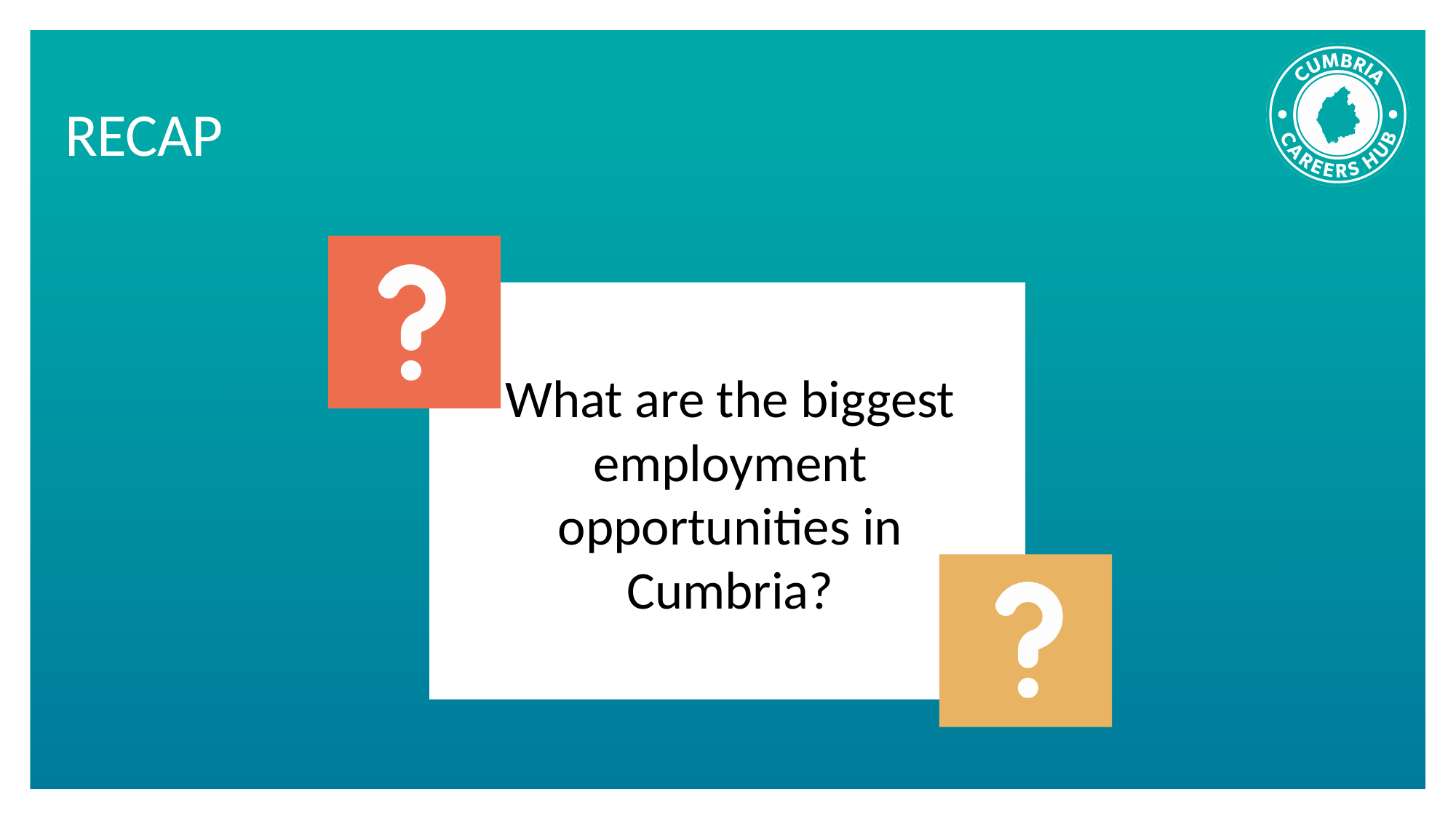

# RECAP
What are the biggest employment opportunities in Cumbria?